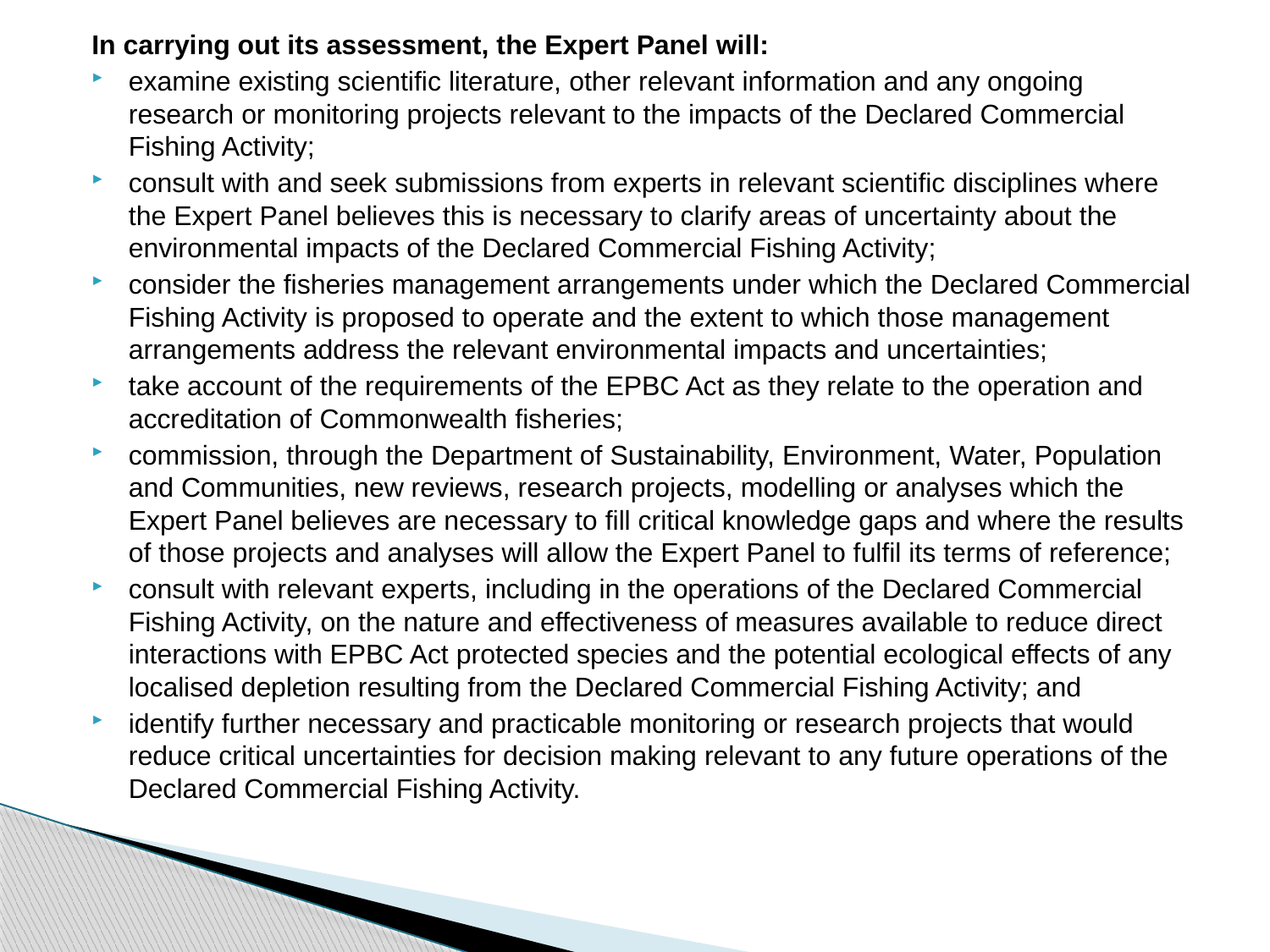

In carrying out its assessment, the Expert Panel will:
examine existing scientific literature, other relevant information and any ongoing research or monitoring projects relevant to the impacts of the Declared Commercial Fishing Activity;
consult with and seek submissions from experts in relevant scientific disciplines where the Expert Panel believes this is necessary to clarify areas of uncertainty about the environmental impacts of the Declared Commercial Fishing Activity;
consider the fisheries management arrangements under which the Declared Commercial Fishing Activity is proposed to operate and the extent to which those management arrangements address the relevant environmental impacts and uncertainties;
take account of the requirements of the EPBC Act as they relate to the operation and accreditation of Commonwealth fisheries;
commission, through the Department of Sustainability, Environment, Water, Population and Communities, new reviews, research projects, modelling or analyses which the Expert Panel believes are necessary to fill critical knowledge gaps and where the results of those projects and analyses will allow the Expert Panel to fulfil its terms of reference;
consult with relevant experts, including in the operations of the Declared Commercial Fishing Activity, on the nature and effectiveness of measures available to reduce direct interactions with EPBC Act protected species and the potential ecological effects of any localised depletion resulting from the Declared Commercial Fishing Activity; and
identify further necessary and practicable monitoring or research projects that would reduce critical uncertainties for decision making relevant to any future operations of the Declared Commercial Fishing Activity.